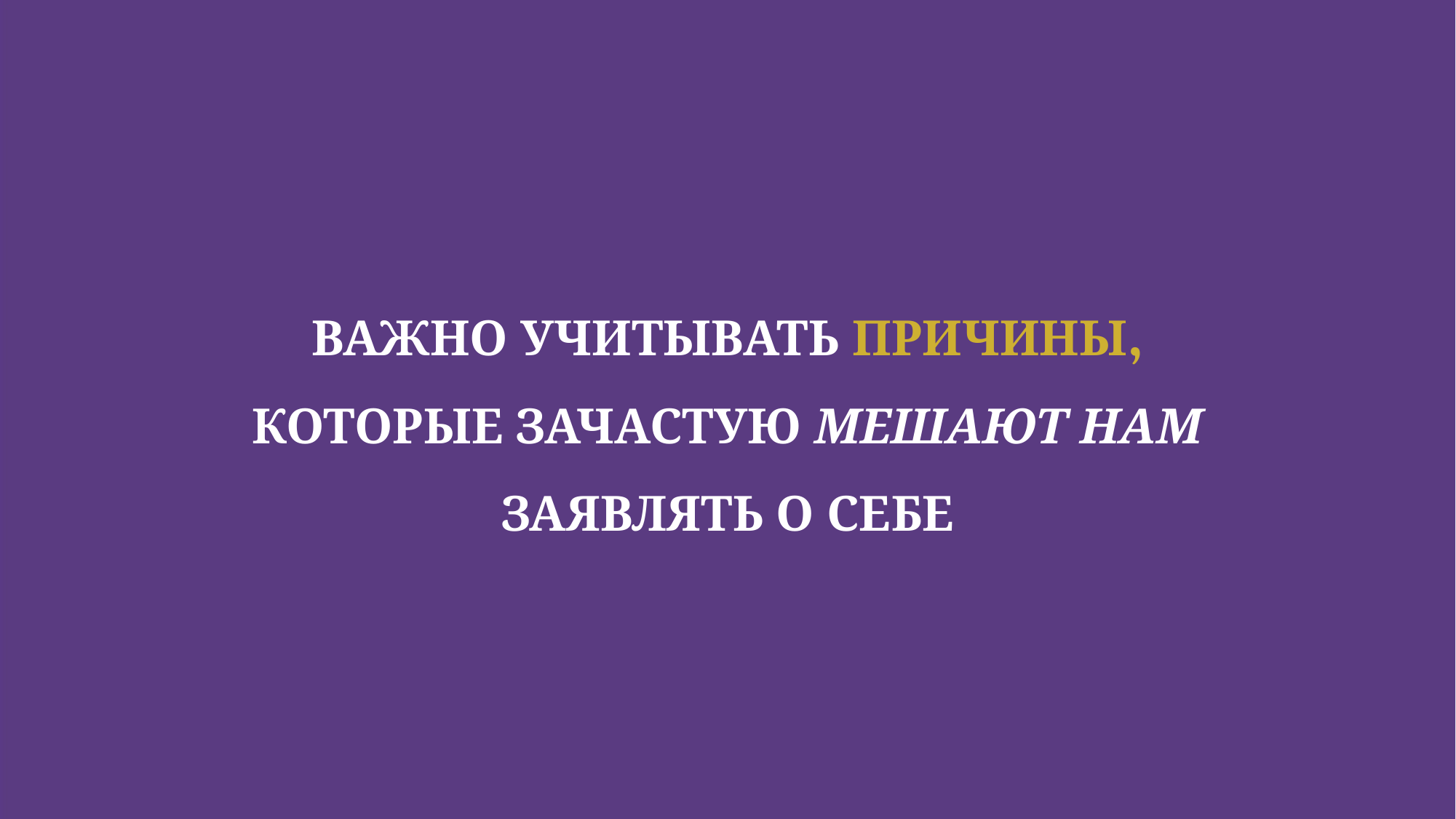

ВАЖНО УЧИТЫВАТЬ ПРИЧИНЫ,
КОТОРЫЕ ЗАЧАСТУЮ МЕШАЮТ НАМ
ЗАЯВЛЯТЬ О СЕБЕ